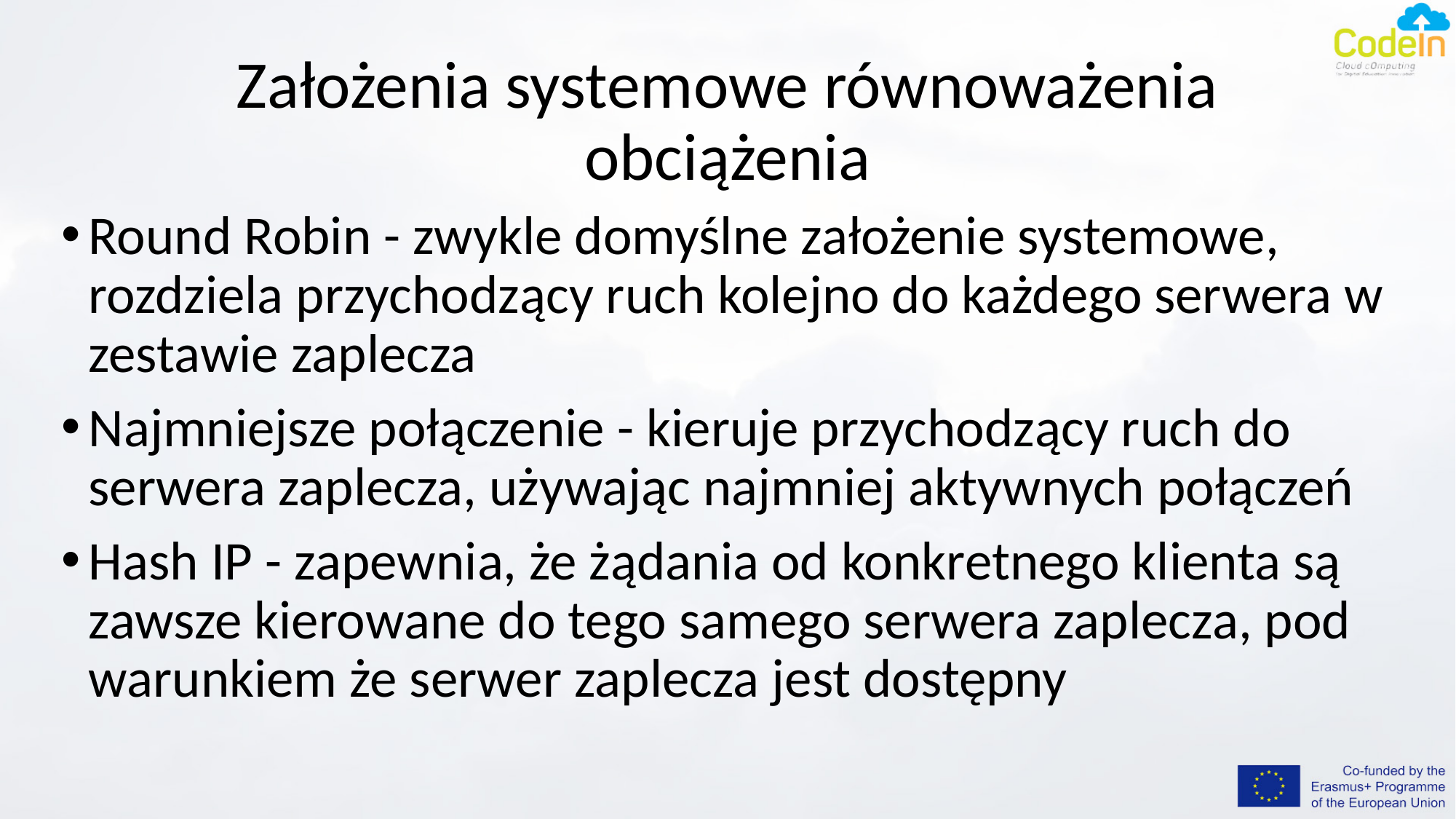

# Założenia systemowe równoważenia obciążenia
Round Robin - zwykle domyślne założenie systemowe, rozdziela przychodzący ruch kolejno do każdego serwera w zestawie zaplecza
Najmniejsze połączenie - kieruje przychodzący ruch do serwera zaplecza, używając najmniej aktywnych połączeń
Hash IP - zapewnia, że żądania od konkretnego klienta są zawsze kierowane do tego samego serwera zaplecza, pod warunkiem że serwer zaplecza jest dostępny